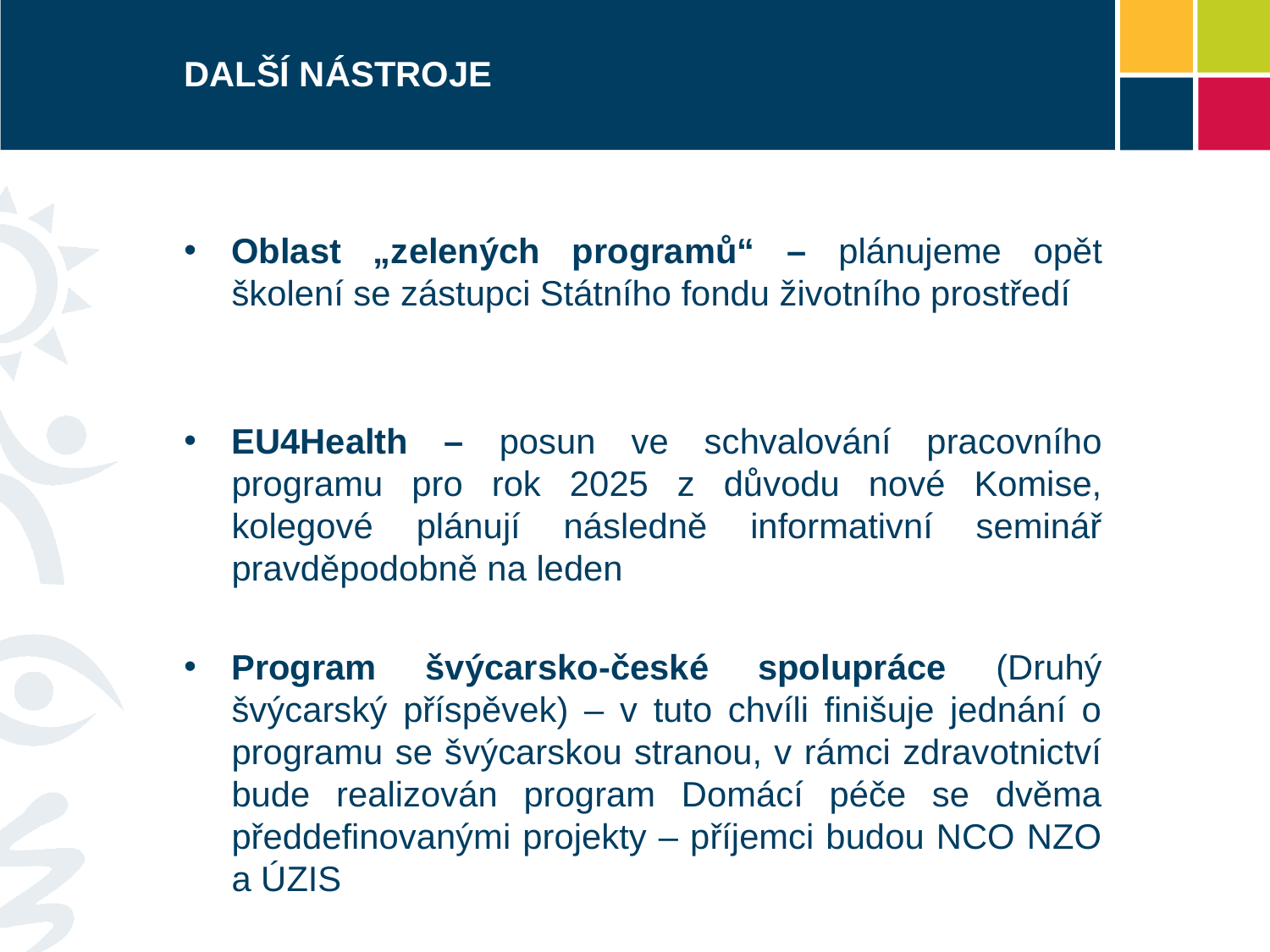

# DALŠÍ NÁSTROJE
Oblast „zelených programů“ – plánujeme opět školení se zástupci Státního fondu životního prostředí

EU4Health – posun ve schvalování pracovního programu pro rok 2025 z důvodu nové Komise, kolegové plánují následně informativní seminář pravděpodobně na leden

Program švýcarsko-české spolupráce (Druhý švýcarský příspěvek) – v tuto chvíli finišuje jednání o programu se švýcarskou stranou, v rámci zdravotnictví bude realizován program Domácí péče se dvěma předdefinovanými projekty – příjemci budou NCO NZO a ÚZIS